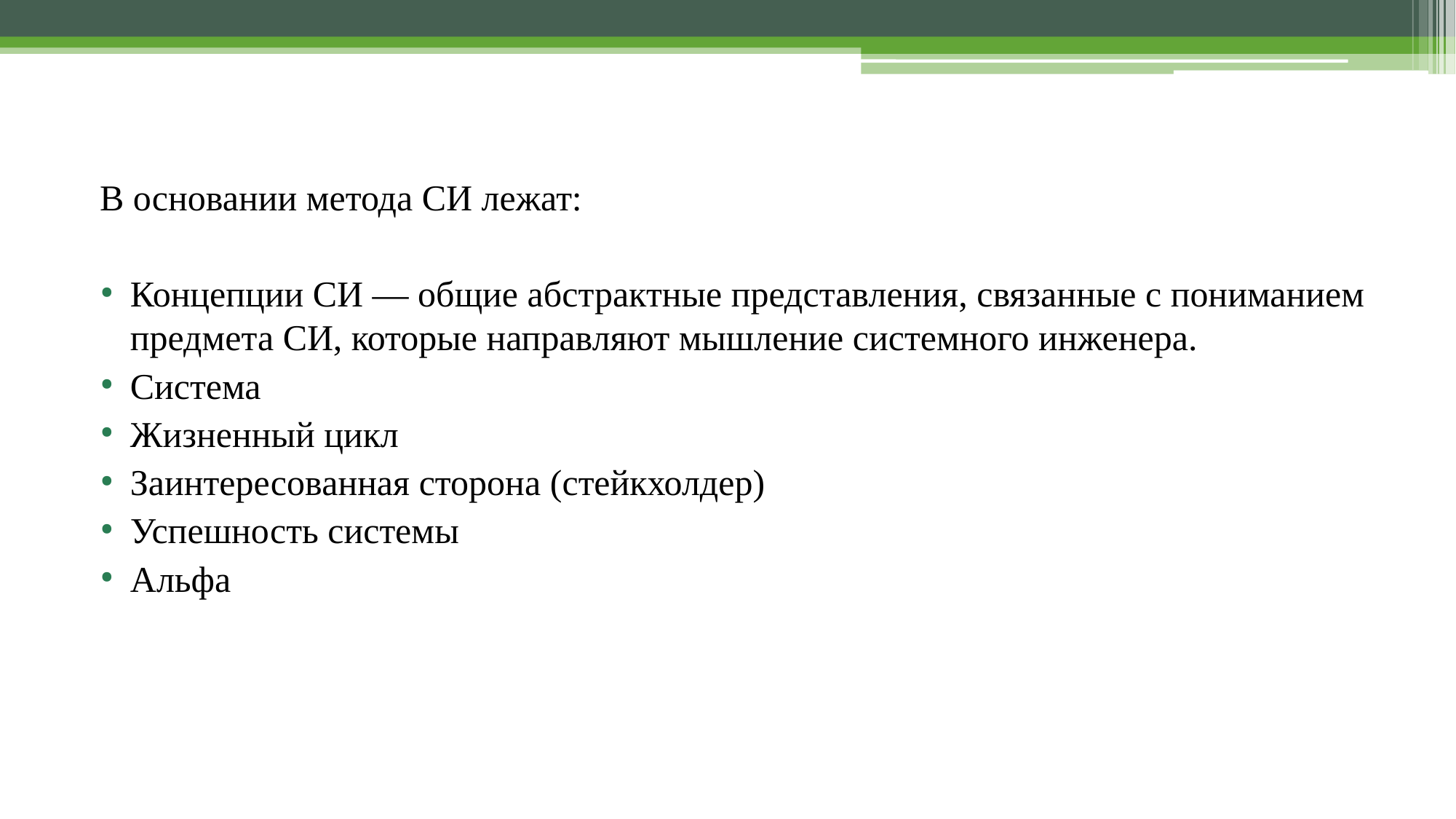

В основании метода СИ лежат:

Концепции СИ — общие абстрактные представления, связанные с пониманием предмета СИ, которые направляют мышление системного инженера.
Система
Жизненный цикл
Заинтересованная сторона (стейкхолдер)
Успешность системы
Альфа